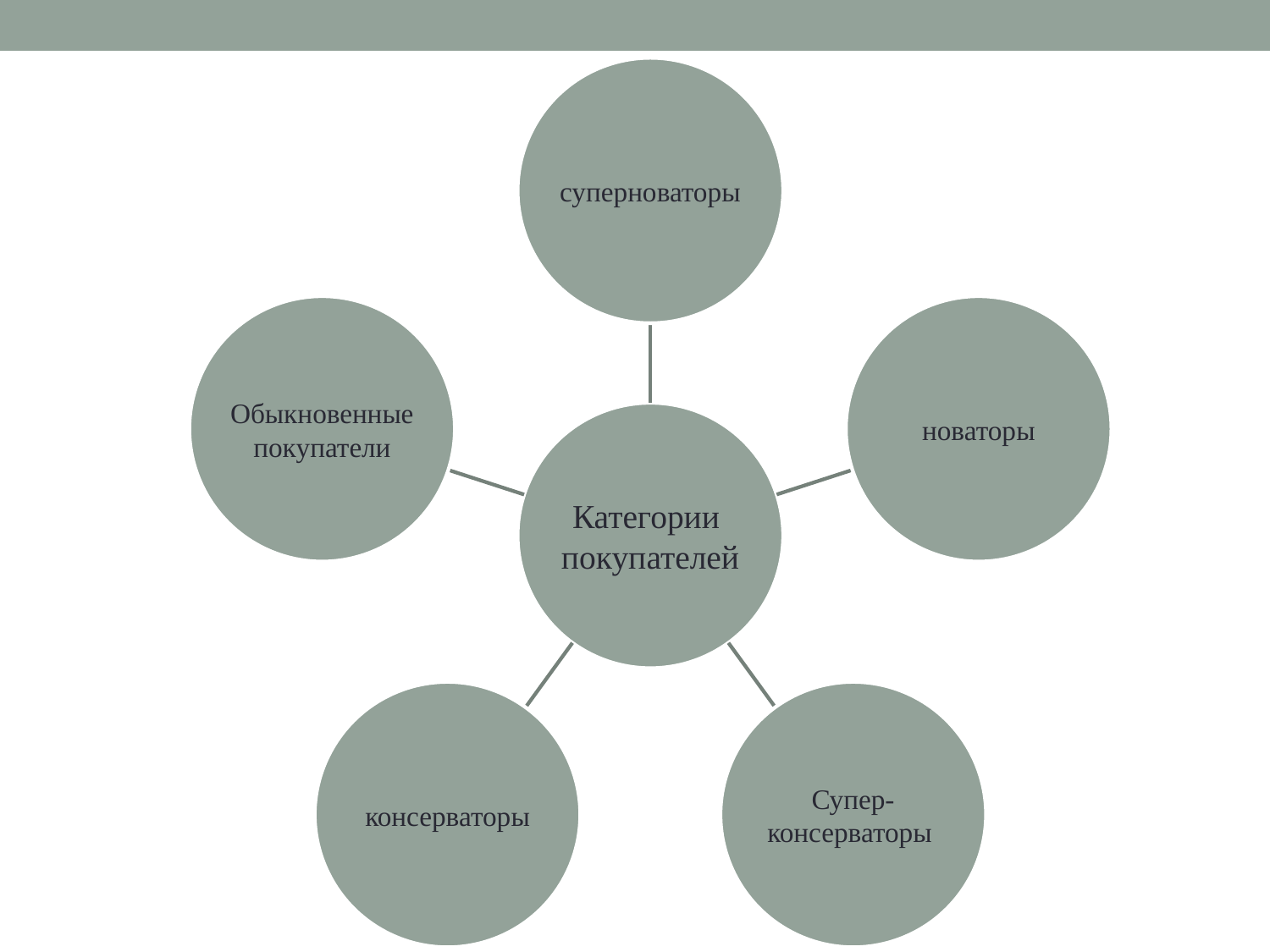

Категории
покупателей

суперноваторы

новаторы

Супер-
консерваторы

консерваторы

Обыкновенные
покупатели